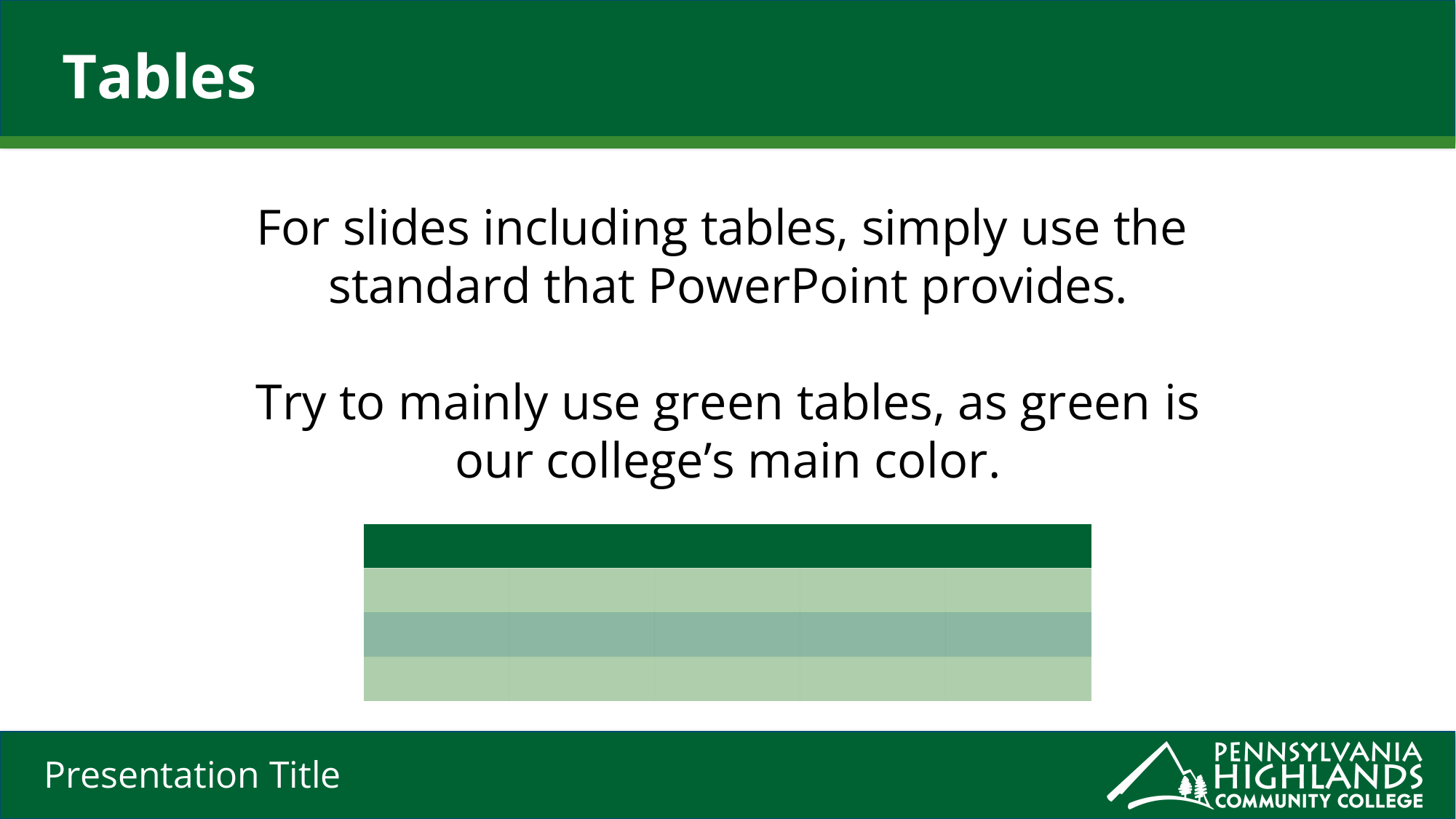

# Tables
For slides including tables, simply use the  standard that PowerPoint provides.

Try to mainly use green tables, as green is our college’s main color.
|  |  |  |  |  |
| --- | --- | --- | --- | --- |
|  |  |  |  |  |
|  |  |  |  |  |
|  |  |  |  |  |